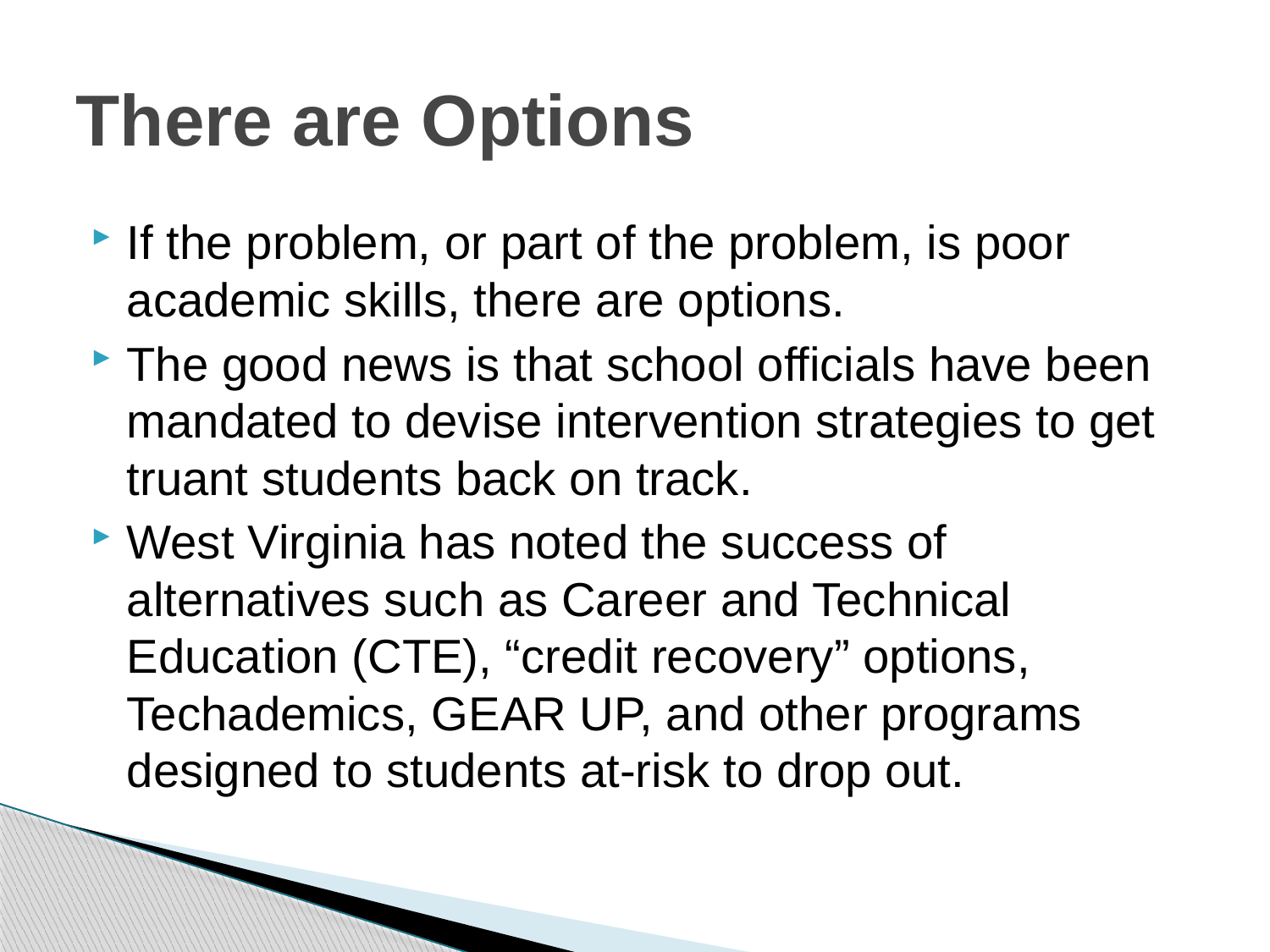

# There are Options
If the problem, or part of the problem, is poor academic skills, there are options.
The good news is that school officials have been mandated to devise intervention strategies to get truant students back on track.
West Virginia has noted the success of alternatives such as Career and Technical Education (CTE), “credit recovery” options, Techademics, GEAR UP, and other programs designed to students at-risk to drop out.